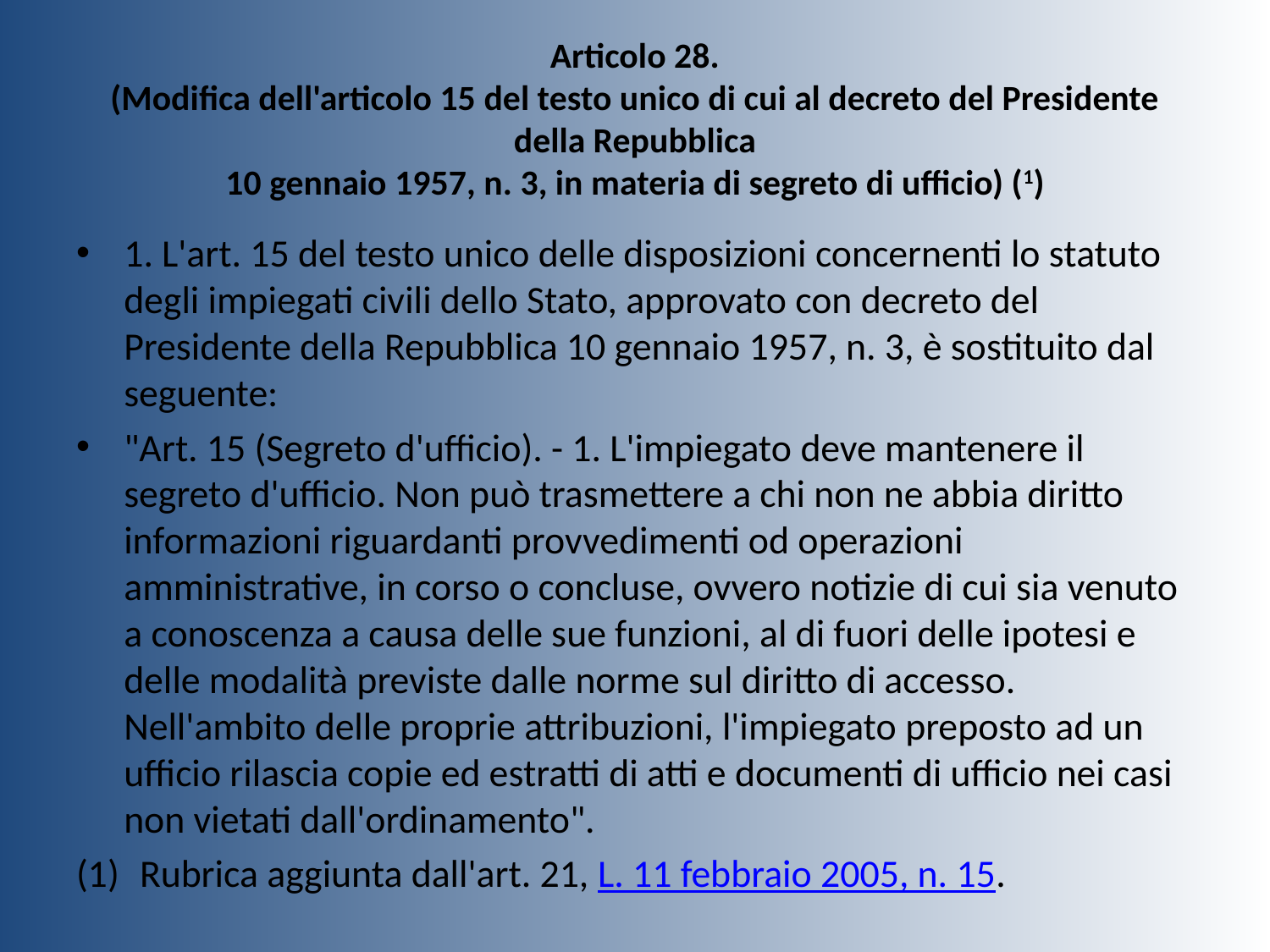

# Articolo 28. (Modifica dell'articolo 15 del testo unico di cui al decreto del Presidente della Repubblica 10 gennaio 1957, n. 3, in materia di segreto di ufficio) (1)
1. L'art. 15 del testo unico delle disposizioni concernenti lo statuto degli impiegati civili dello Stato, approvato con decreto del Presidente della Repubblica 10 gennaio 1957, n. 3, è sostituito dal seguente:
"Art. 15 (Segreto d'ufficio). - 1. L'impiegato deve mantenere il segreto d'ufficio. Non può trasmettere a chi non ne abbia diritto informazioni riguardanti provvedimenti od operazioni amministrative, in corso o concluse, ovvero notizie di cui sia venuto a conoscenza a causa delle sue funzioni, al di fuori delle ipotesi e delle modalità previste dalle norme sul diritto di accesso. Nell'ambito delle proprie attribuzioni, l'impiegato preposto ad un ufficio rilascia copie ed estratti di atti e documenti di ufficio nei casi non vietati dall'ordinamento".
Rubrica aggiunta dall'art. 21, L. 11 febbraio 2005, n. 15.